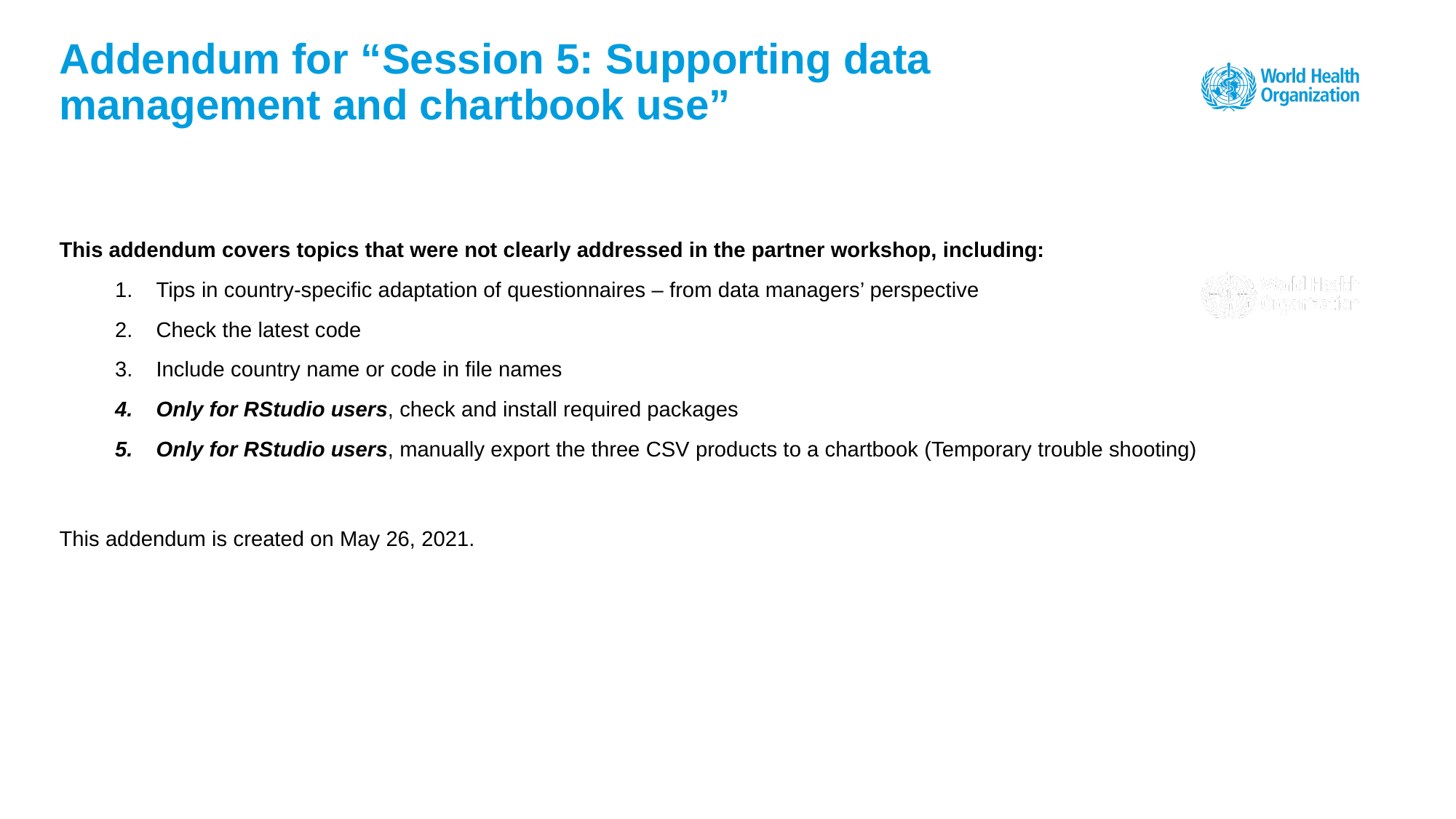

# Addendum for “Session 5: Supporting data management and chartbook use”
This addendum covers topics that were not clearly addressed in the partner workshop, including:
Tips in country-specific adaptation of questionnaires – from data managers’ perspective
Check the latest code
Include country name or code in file names
Only for RStudio users, check and install required packages
Only for RStudio users, manually export the three CSV products to a chartbook (Temporary trouble shooting)

This addendum is created on May 26, 2021.